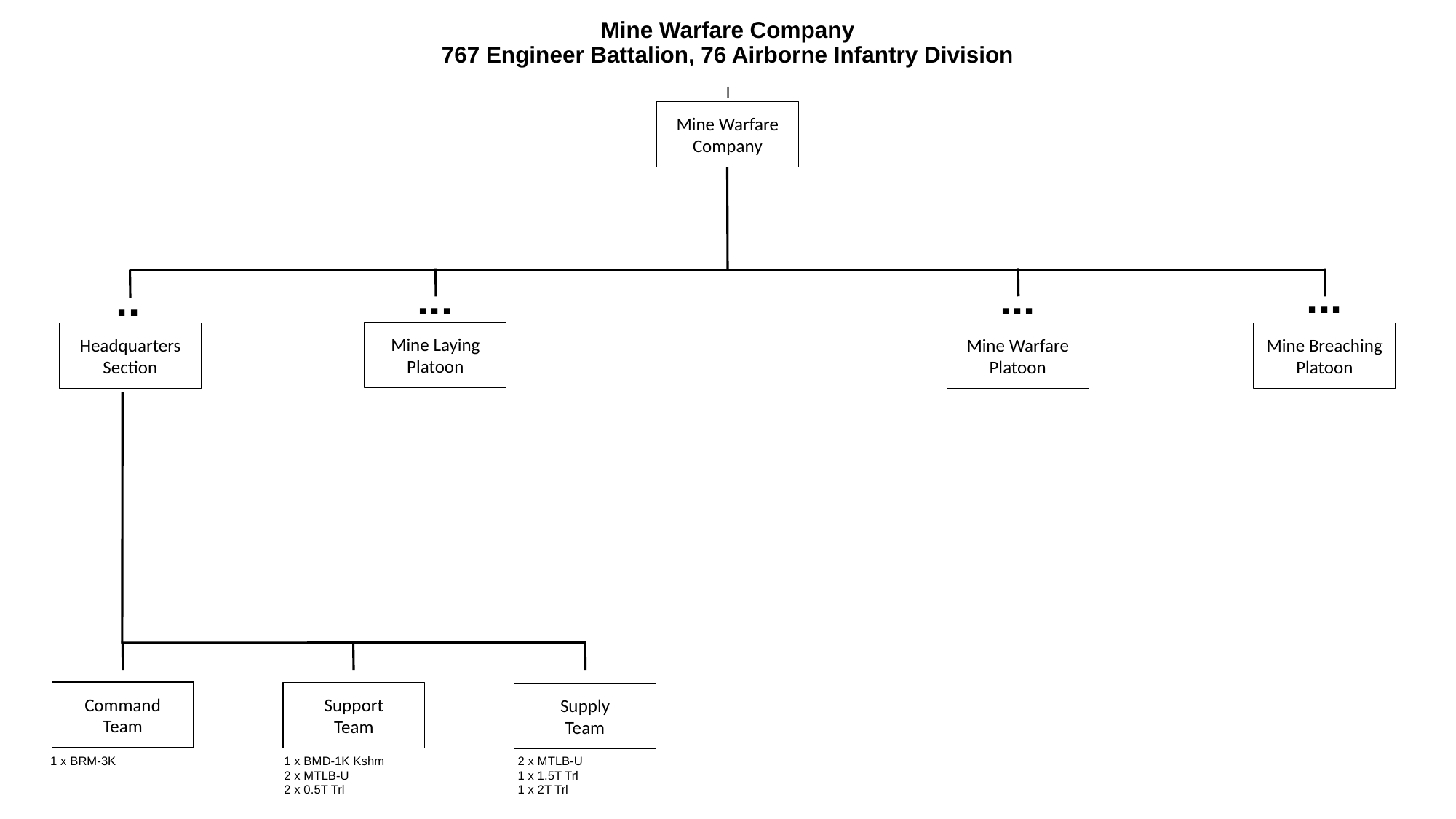

# Mine Warfare Company 767 Engineer Battalion, 76 Airborne Infantry Division
I
Mine Warfare
Company
...
...
...
..
Mine Laying
Platoon
Headquarters
Section
Mine Warfare
Platoon
Mine Breaching
Platoon
Command
Team
Support
Team
Supply
Team
1 x BRM-3K
1 x BMD-1K Kshm
2 x MTLB-U
2 x 0.5T Trl
2 x MTLB-U
1 x 1.5T Trl
1 x 2T Trl